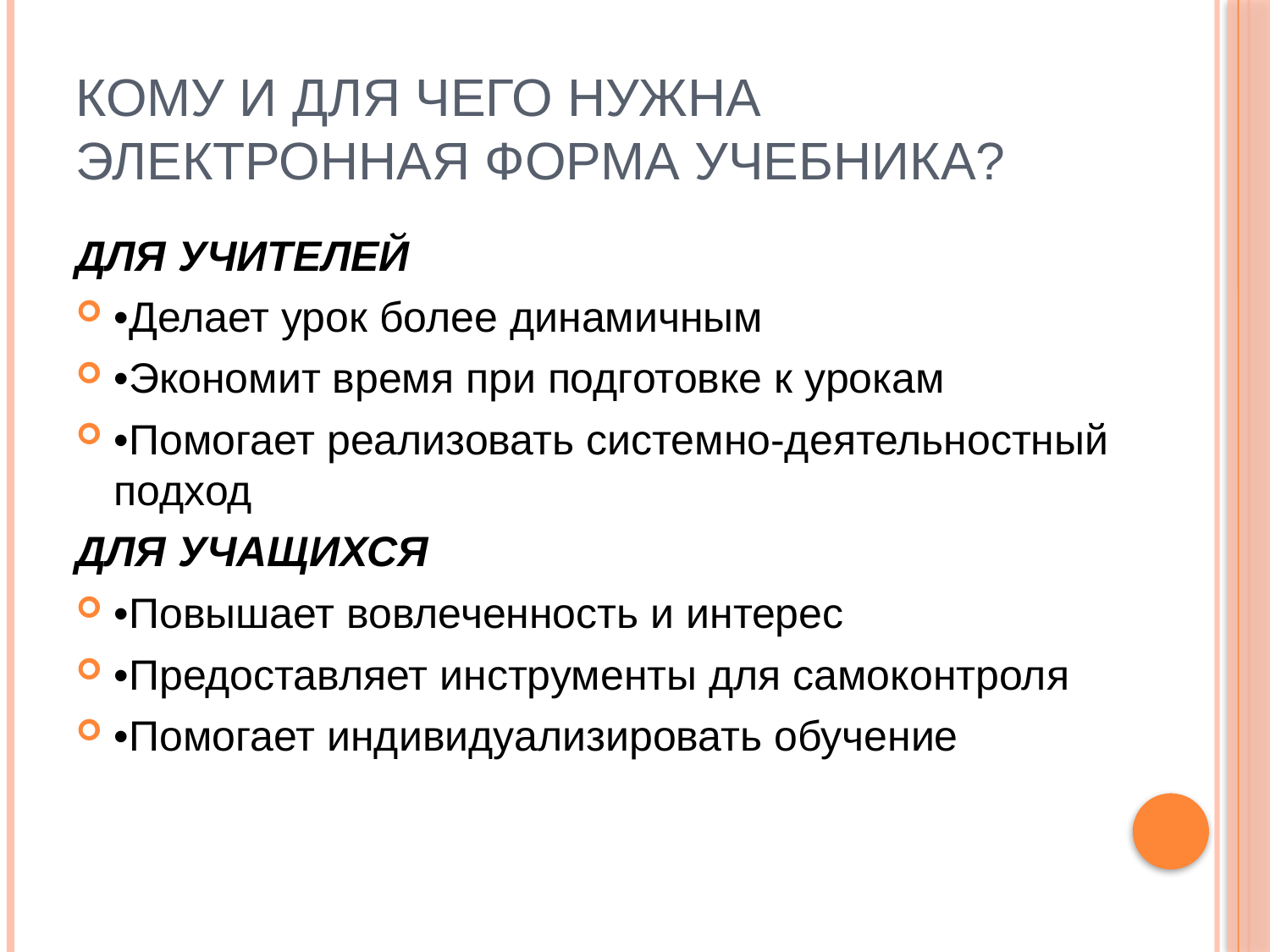

# Кому и для чего нужна электронная форма учебника?
ДЛЯ УЧИТЕЛЕЙ
•Делает урок более динамичным
•Экономит время при подготовке к урокам
•Помогает реализовать системно-деятельностный подход
ДЛЯ УЧАЩИХСЯ
•Повышает вовлеченность и интерес
•Предоставляет инструменты для самоконтроля
•Помогает индивидуализировать обучение